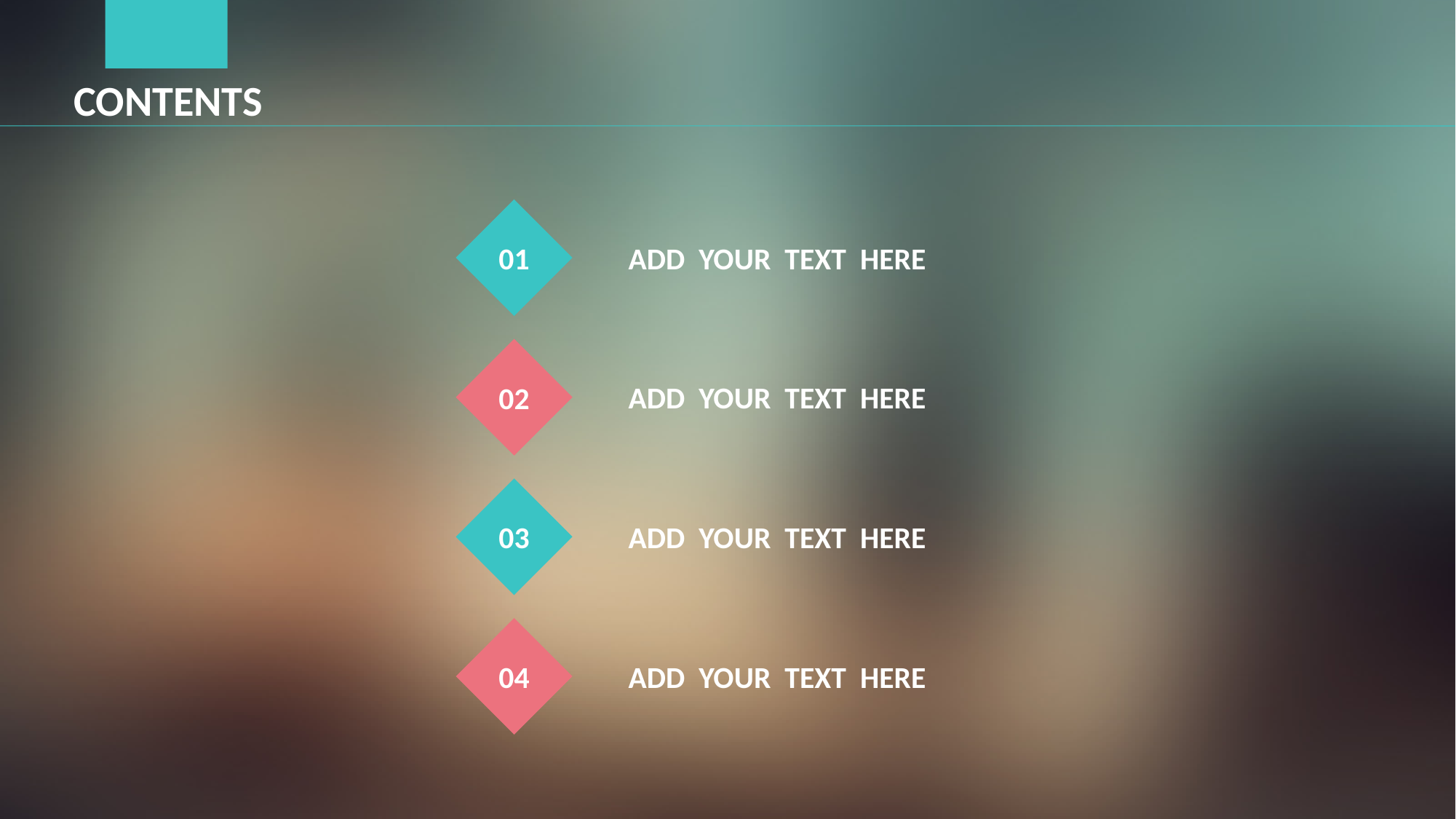

CONTENTS

01
ADD  YOUR  TEXT  HERE
02
ADD  YOUR  TEXT  HERE
03
ADD  YOUR  TEXT  HERE
04
ADD  YOUR  TEXT  HERE